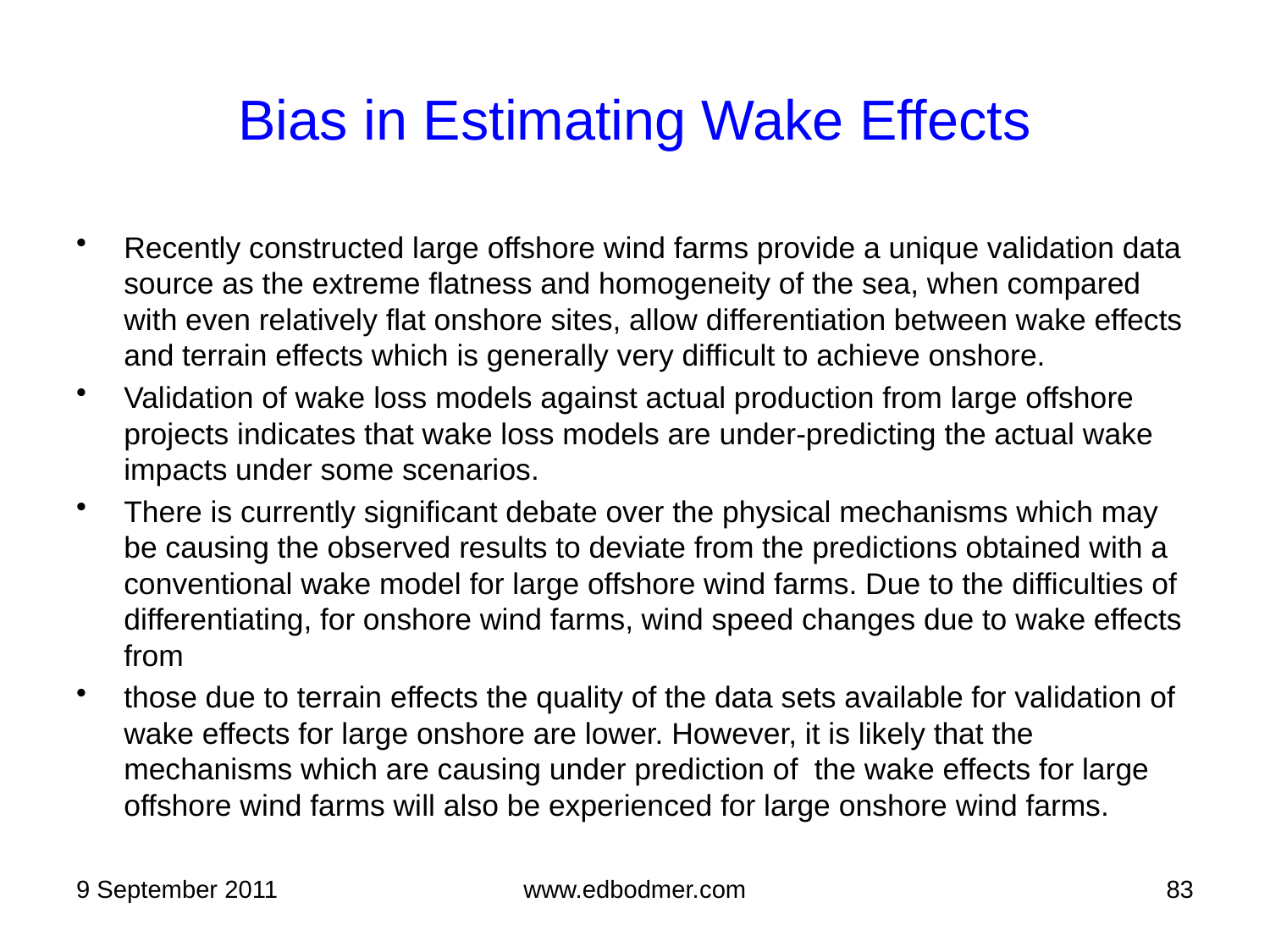

# Bias in Estimating Wake Effects
Recently constructed large offshore wind farms provide a unique validation data source as the extreme flatness and homogeneity of the sea, when compared with even relatively flat onshore sites, allow differentiation between wake effects and terrain effects which is generally very difficult to achieve onshore.
Validation of wake loss models against actual production from large offshore projects indicates that wake loss models are under-predicting the actual wake impacts under some scenarios.
There is currently significant debate over the physical mechanisms which may be causing the observed results to deviate from the predictions obtained with a conventional wake model for large offshore wind farms. Due to the difficulties of differentiating, for onshore wind farms, wind speed changes due to wake effects from
those due to terrain effects the quality of the data sets available for validation of wake effects for large onshore are lower. However, it is likely that the mechanisms which are causing under prediction of  the wake effects for large offshore wind farms will also be experienced for large onshore wind farms.
9 September 2011
www.edbodmer.com
83